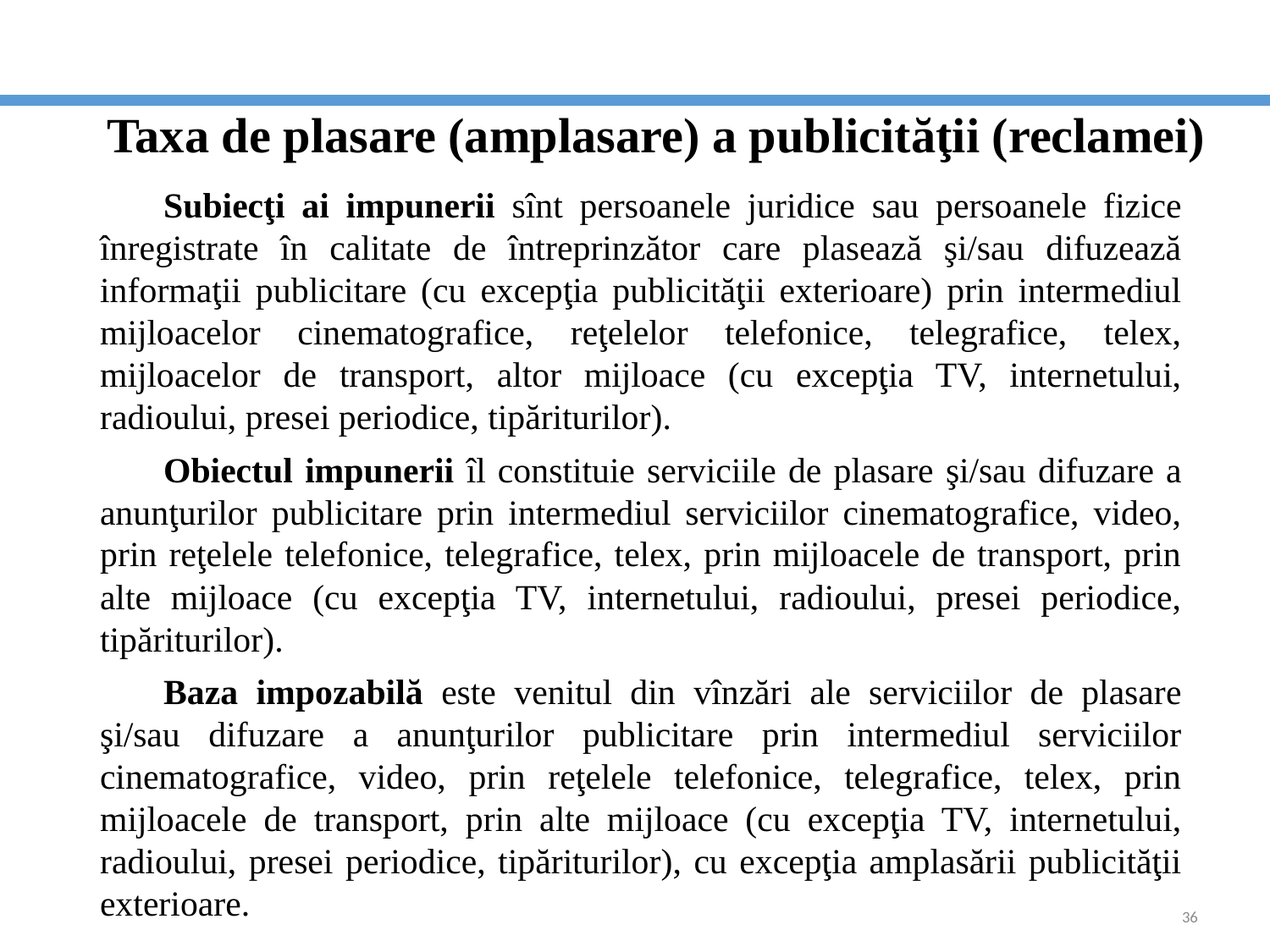

# Taxa de plasare (amplasare) a publicităţii (reclamei)
Subiecţi ai impunerii sînt persoanele juridice sau persoanele fizice înregistrate în calitate de întreprinzător care plasează şi/sau difuzează informaţii publicitare (cu excepţia publicităţii exterioare) prin intermediul mijloacelor cinematografice, reţelelor telefonice, telegrafice, telex, mijloacelor de transport, altor mijloace (cu excepţia TV, internetului, radioului, presei periodice, tipăriturilor).
Obiectul impunerii îl constituie serviciile de plasare şi/sau difuzare a anunţurilor publicitare prin intermediul serviciilor cinematografice, video, prin reţelele telefonice, telegrafice, telex, prin mijloacele de transport, prin alte mijloace (cu excepţia TV, internetului, radioului, presei periodice, tipăriturilor).
Baza impozabilă este venitul din vînzări ale serviciilor de plasare şi/sau difuzare a anunţurilor publicitare prin intermediul serviciilor cinematografice, video, prin reţelele telefonice, telegrafice, telex, prin mijloacele de transport, prin alte mijloace (cu excepţia TV, internetului, radioului, presei periodice, tipăriturilor), cu excepţia amplasării publicităţii exterioare.
36